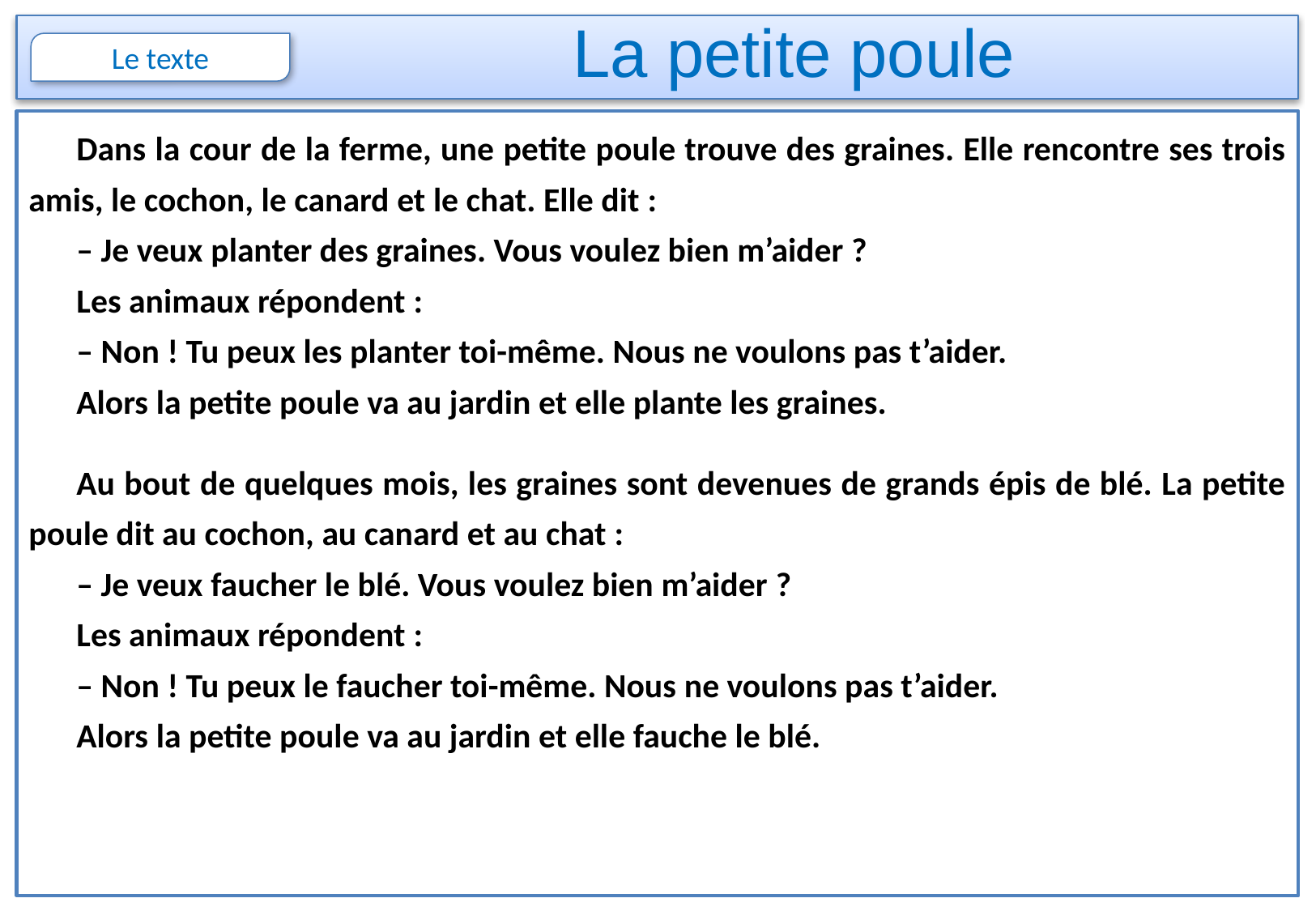

# La petite poule
Dans la cour de la ferme, une petite poule trouve des graines. Elle rencontre ses trois amis, le cochon, le canard et le chat. Elle dit :
– Je veux planter des graines. Vous voulez bien m’aider ?
Les animaux répondent :
– Non ! Tu peux les planter toi-même. Nous ne voulons pas t’aider.
Alors la petite poule va au jardin et elle plante les graines.
Au bout de quelques mois, les graines sont devenues de grands épis de blé. La petite poule dit au cochon, au canard et au chat :
– Je veux faucher le blé. Vous voulez bien m’aider ?
Les animaux répondent :
– Non ! Tu peux le faucher toi-même. Nous ne voulons pas t’aider.
Alors la petite poule va au jardin et elle fauche le blé.